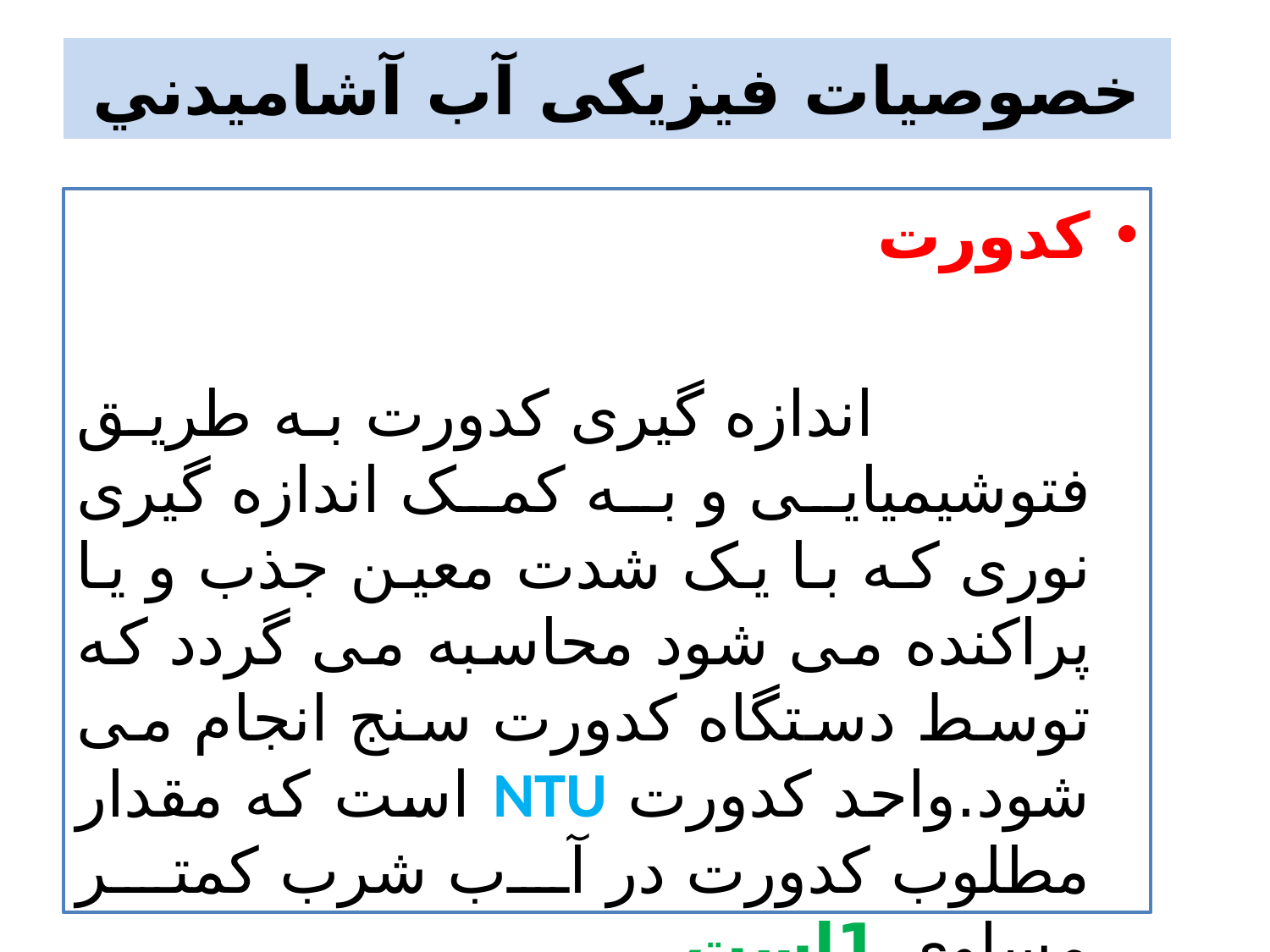

# خصوصيات فيزيکی آب آشاميدني
کدورت

       اندازه گیری کدورت به طریق فتوشیمیایی و به کمک اندازه گیری نوری که با یک شدت معین جذب و یا پراکنده می شود محاسبه می گردد که توسط دستگاه کدورت سنج انجام می شود.واحد کدورت NTU است که مقدار مطلوب کدورت در آب شرب کمتر مساوی 1است